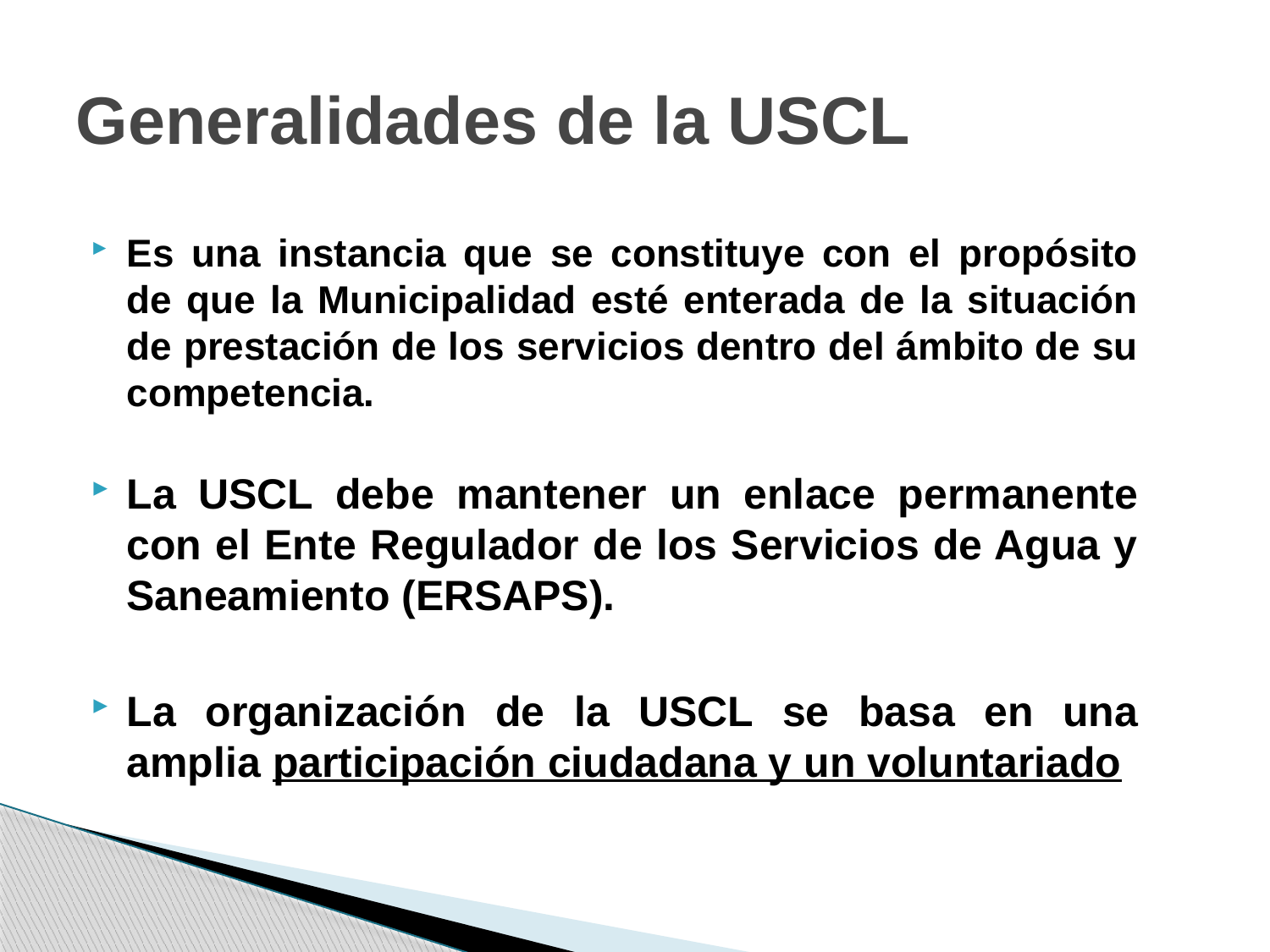

# Generalidades de la USCL
Es una instancia que se constituye con el propósito de que la Municipalidad esté enterada de la situación de prestación de los servicios dentro del ámbito de su competencia.

La USCL debe mantener un enlace permanente con el Ente Regulador de los Servicios de Agua y Saneamiento (ERSAPS).

La organización de la USCL se basa en una amplia participación ciudadana y un voluntariado